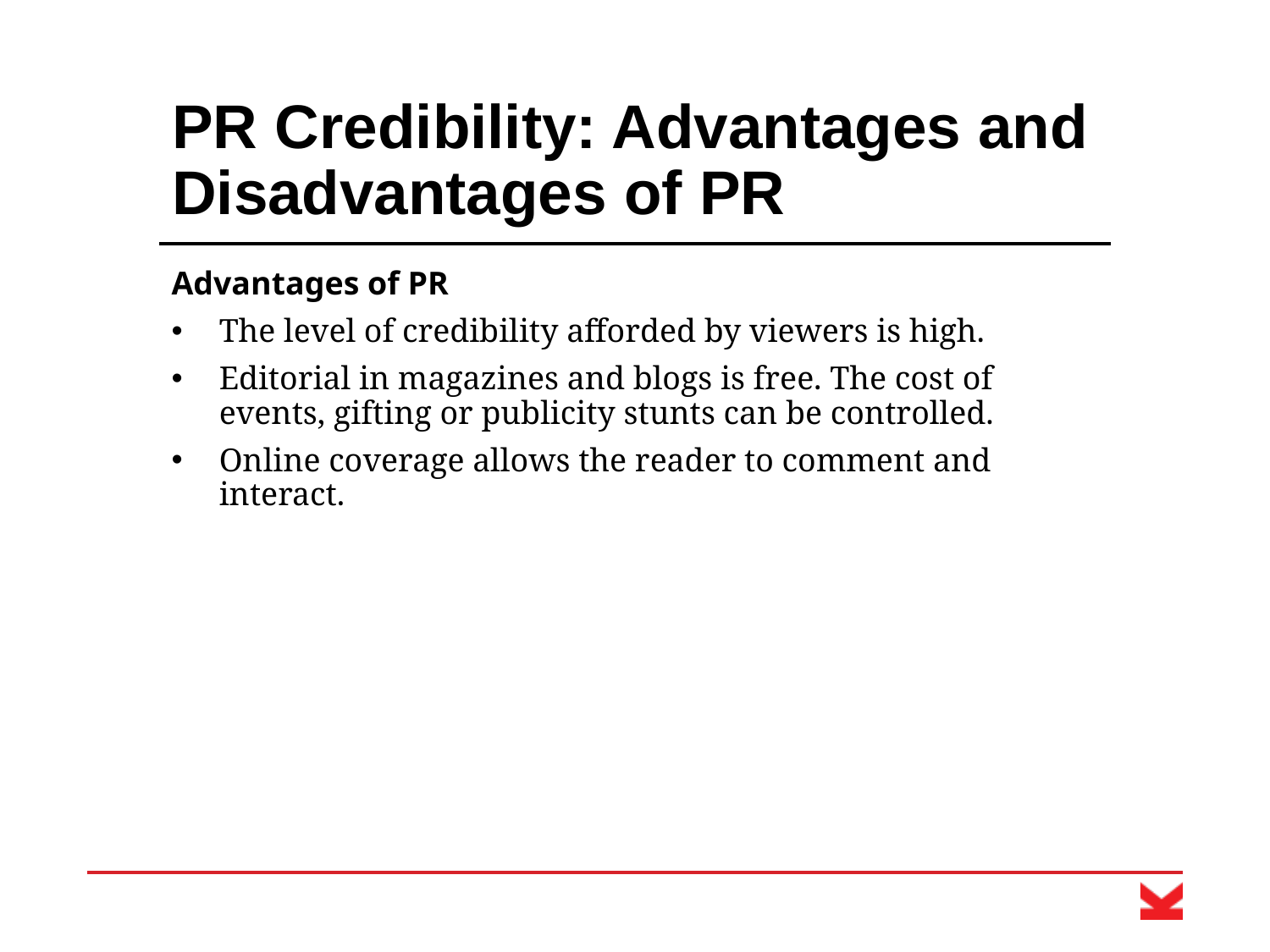

# PR Credibility: Advantages and Disadvantages of PR
Advantages of PR
The level of credibility afforded by viewers is high.
Editorial in magazines and blogs is free. The cost of events, gifting or publicity stunts can be controlled.
Online coverage allows the reader to comment and interact.